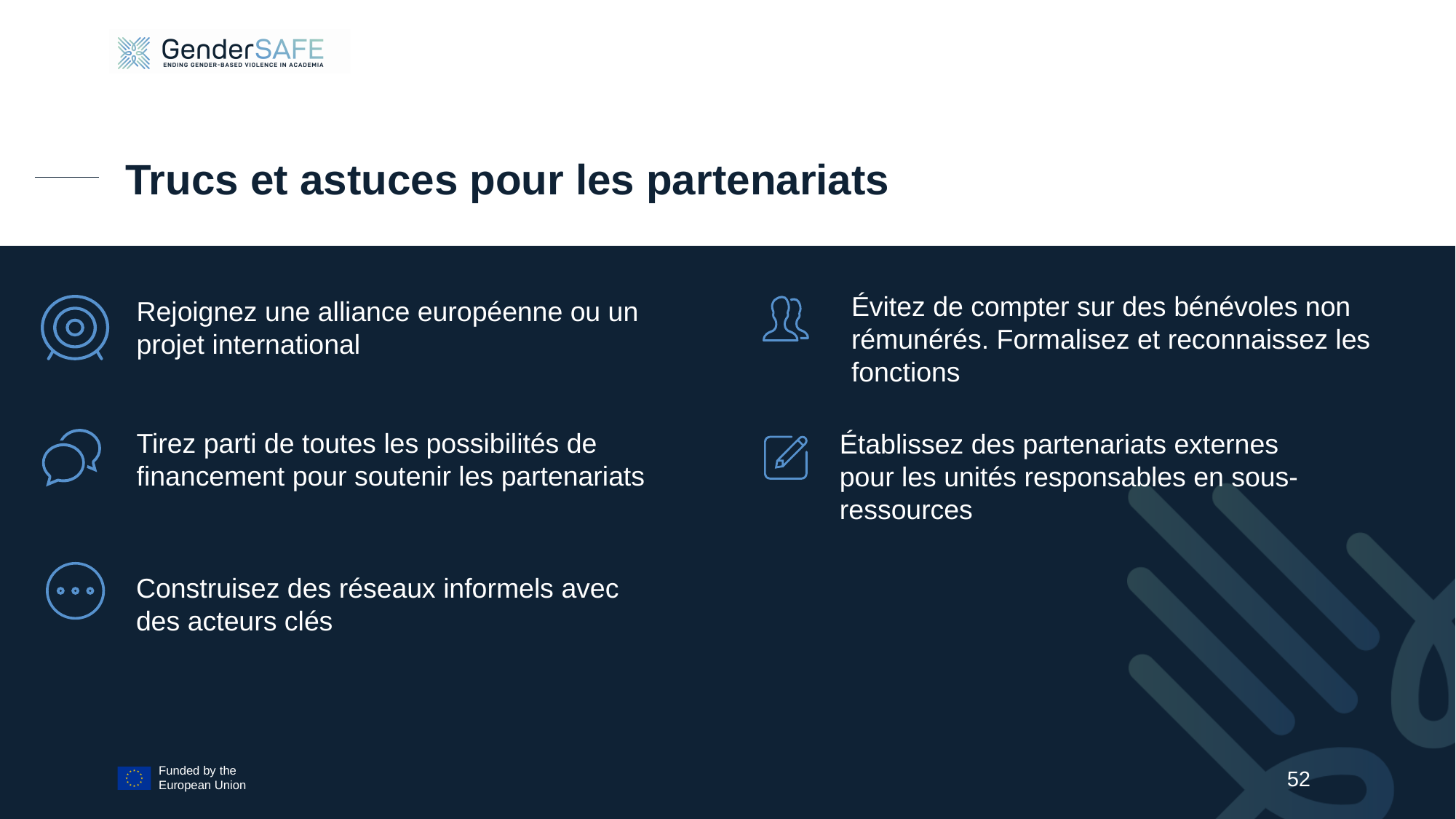

# Trucs et astuces pour les partenariats
Évitez de compter sur des bénévoles non rémunérés. Formalisez et reconnaissez les fonctions
Rejoignez une alliance européenne ou un projet international

Tirez parti de toutes les possibilités de financement pour soutenir les partenariats
Établissez des partenariats externes pour les unités responsables en sous-ressources

Construisez des réseaux informels avec des acteurs clés